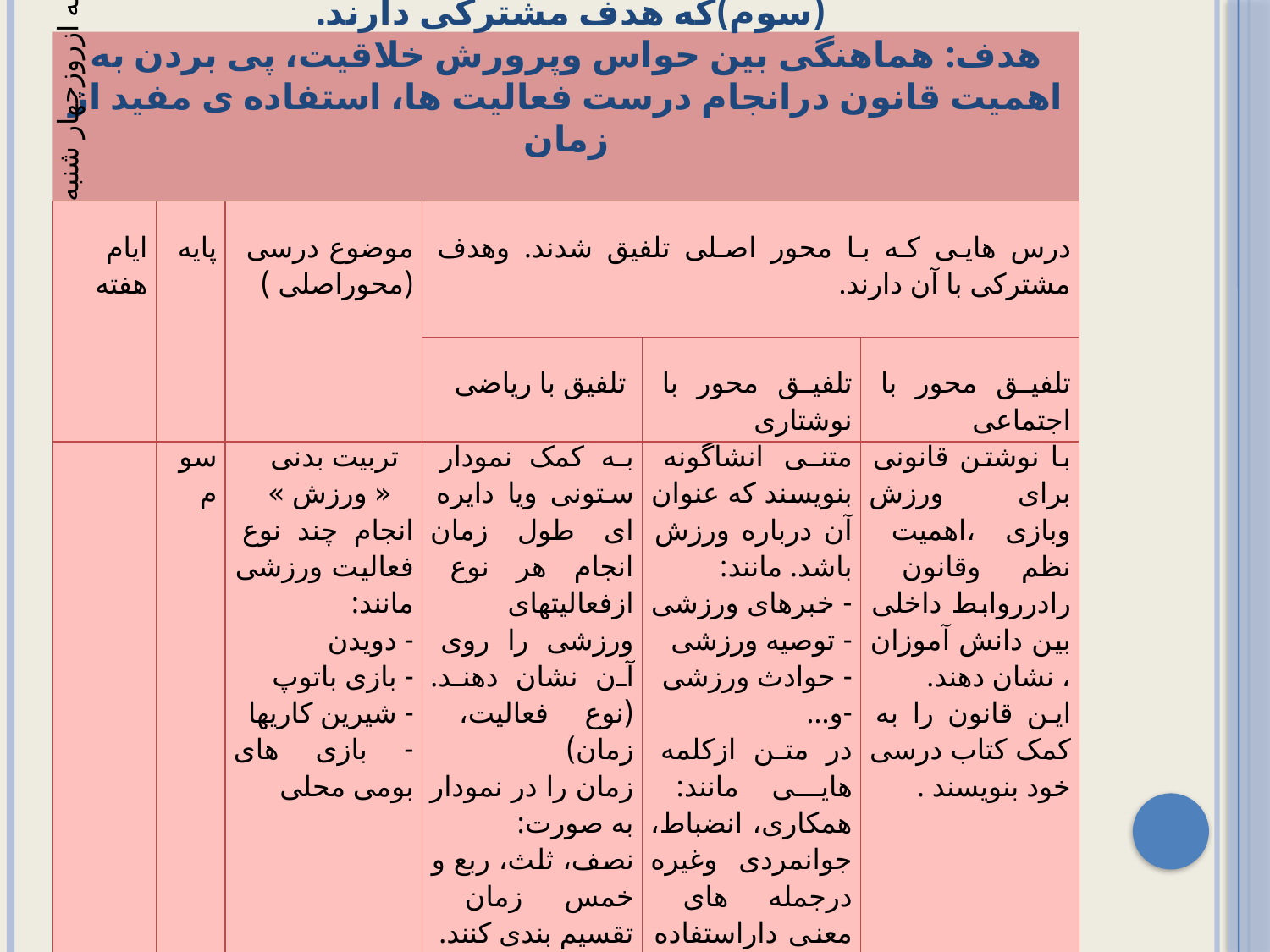

# 10- فعالیت آموزشی با تلفیق محتوا بین دروس یک پایه (سوم)که هدف مشترکی دارند. هدف: هماهنگی بین حواس وپرورش خلاقیت، پی بردن به اهمیت قانون درانجام درست فعالیت ها، استفاده ی مفید از زمان
| ایام هفته | پایه | موضوع درسی (محوراصلی ) | درس هایی که با محور اصلی تلفیق شدند. وهدف مشترکی با آن دارند. |  |  |
| --- | --- | --- | --- | --- | --- |
|  |  |  | تلفیق با ریاضی | تلفیق محور با نوشتاری | تلفیق محور با اجتماعی |
| بطور مثال یک جلسه ازروزچهار شنبه | سوم | تربیت بدنی « ورزش » انجام چند نوع فعالیت ورزشی مانند: - دویدن - بازی باتوپ - شیرین کاریها - بازی های بومی محلی | به کمک نمودار ستونی ویا دایره ای طول زمان انجام هر نوع ازفعالیتهای ورزشی را روی آن نشان دهند.(نوع فعالیت، زمان) زمان را در نمودار به صورت: نصف، ثلث، ربع و خمس زمان تقسیم بندی کنند. | متنی انشاگونه بنویسند که عنوان آن درباره ورزش باشد. مانند: - خبرهای ورزشی - توصیه ورزشی - حوادث ورزشی -و... در متن ازکلمه هایی مانند: همکاری، انضباط، جوانمردی وغیره درجمله های معنی داراستفاده شود. | با نوشتن قانونی برای ورزش وبازی ،اهمیت نظم وقانون رادرروابط داخلی بین دانش آموزان ، نشان دهند. این قانون را به کمک کتاب درسی خود بنویسند . |